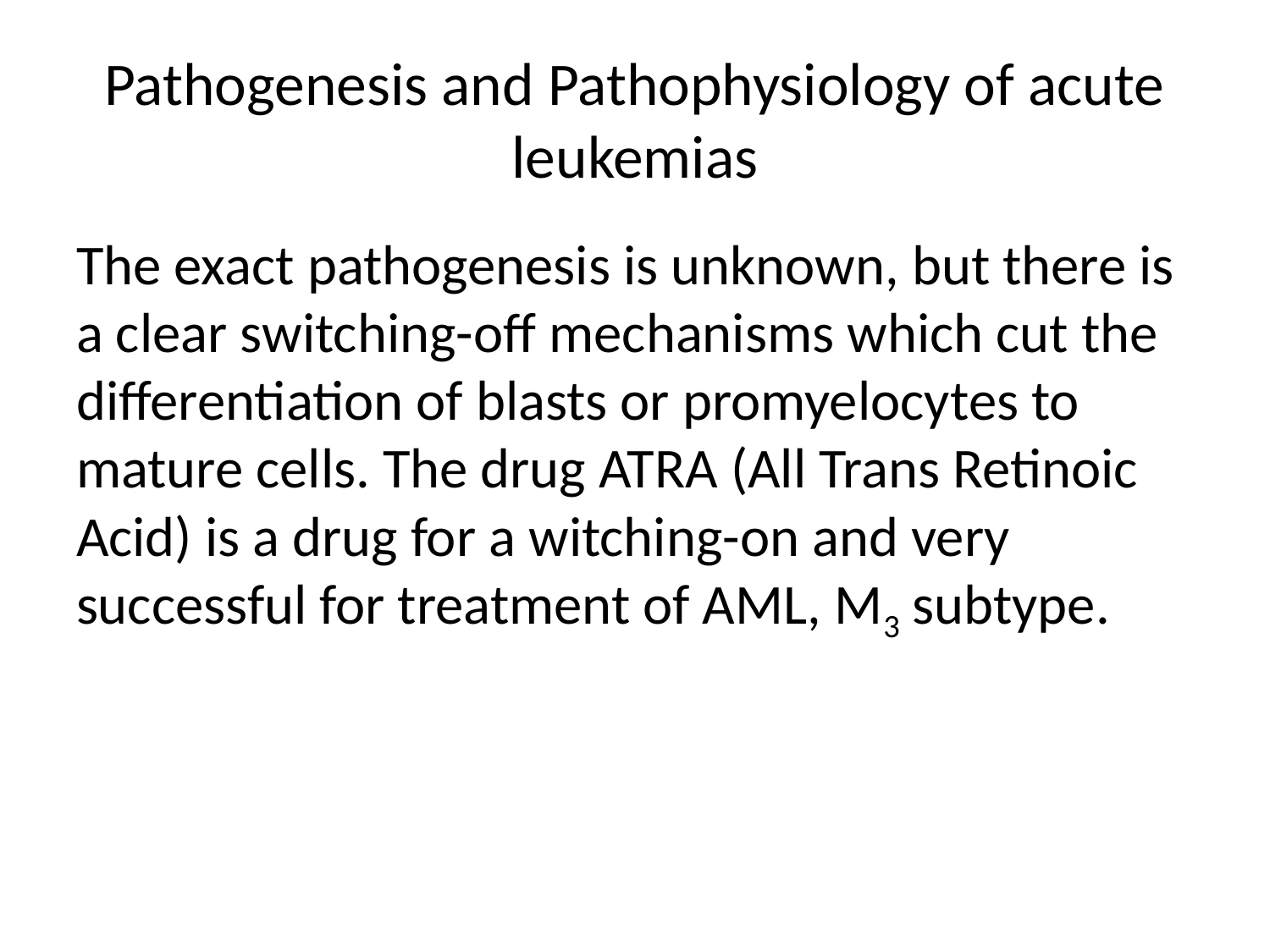

# Pathogenesis and Pathophysiology of acute leukemias
The exact pathogenesis is unknown, but there is a clear switching-off mechanisms which cut the differentiation of blasts or promyelocytes to mature cells. The drug ATRA (All Trans Retinoic Acid) is a drug for a witching-on and very successful for treatment of AML, M3 subtype.